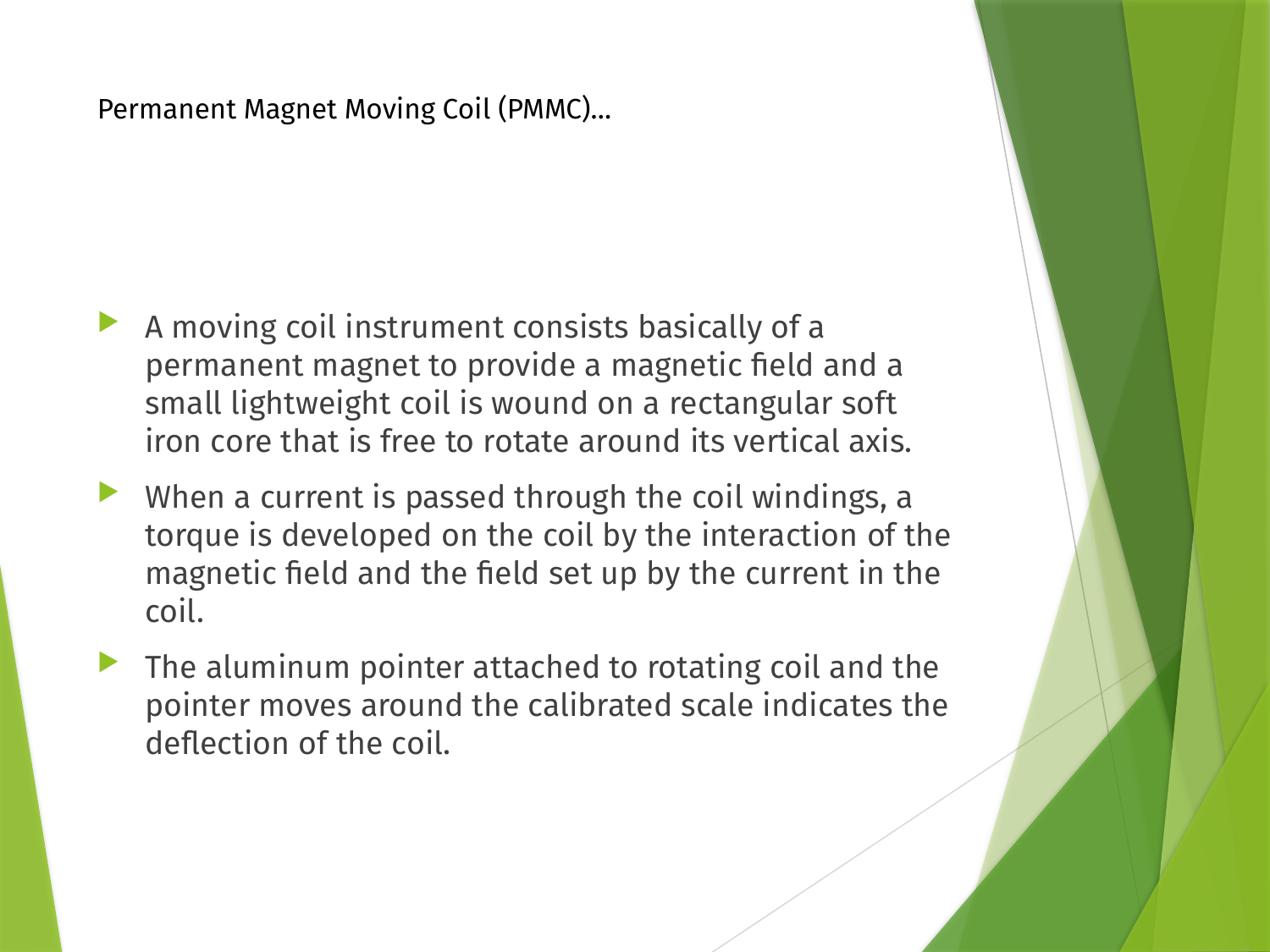

# Permanent Magnet Moving Coil (PMMC)…
A moving coil instrument consists basically of a permanent magnet to provide a magnetic field and a small lightweight coil is wound on a rectangular soft iron core that is free to rotate around its vertical axis.
When a current is passed through the coil windings, a torque is developed on the coil by the interaction of the magnetic field and the field set up by the current in the coil.
The aluminum pointer attached to rotating coil and the pointer moves around the calibrated scale indicates the deflection of the coil.